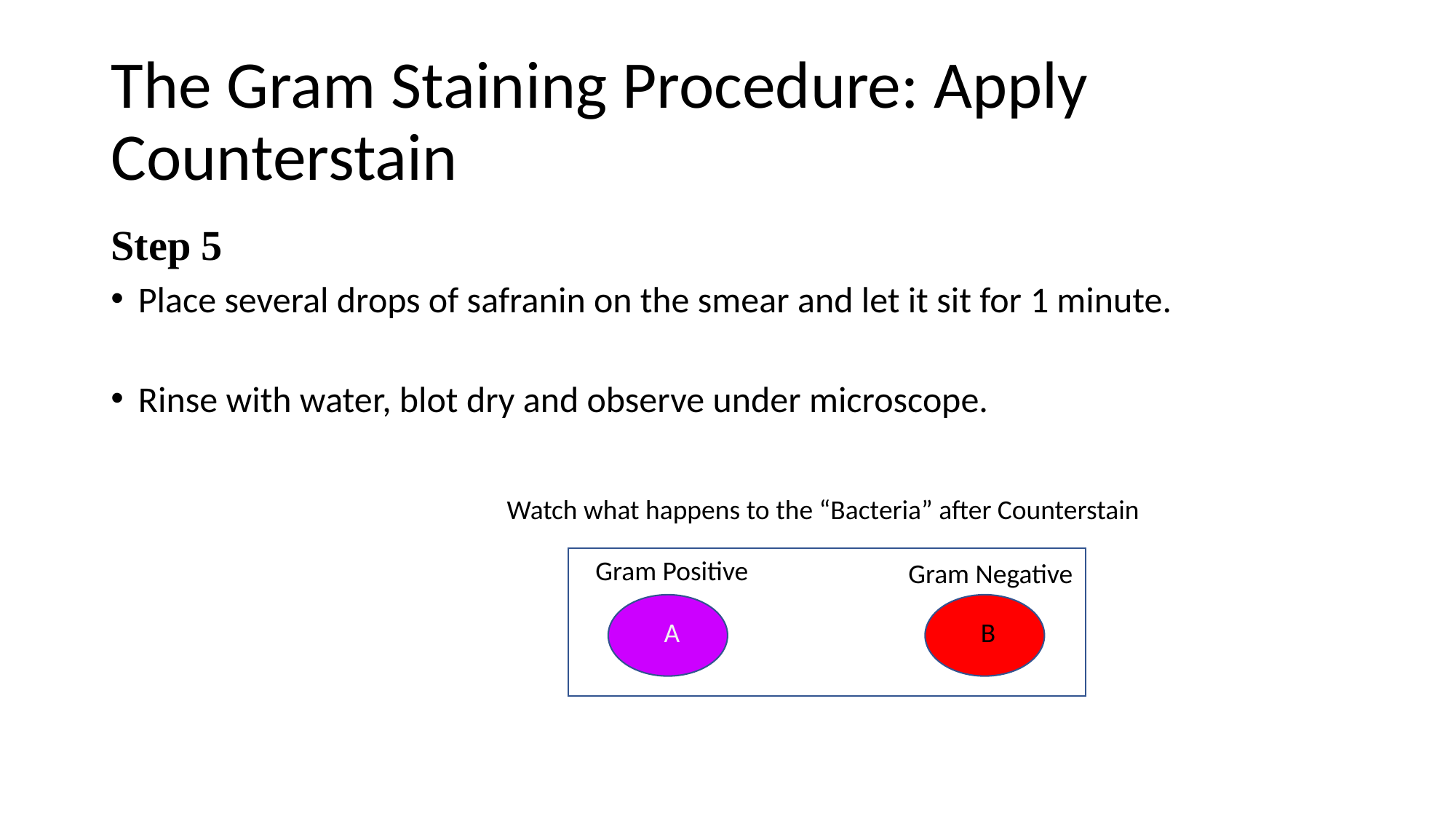

# The Gram Staining Procedure: Apply Counterstain
Step 5
Place several drops of safranin on the smear and let it sit for 1 minute.

Rinse with water, blot dry and observe under microscope.

Watch what happens to the “Bacteria” after Counterstain

Gram Positive
Gram Negative

A

B